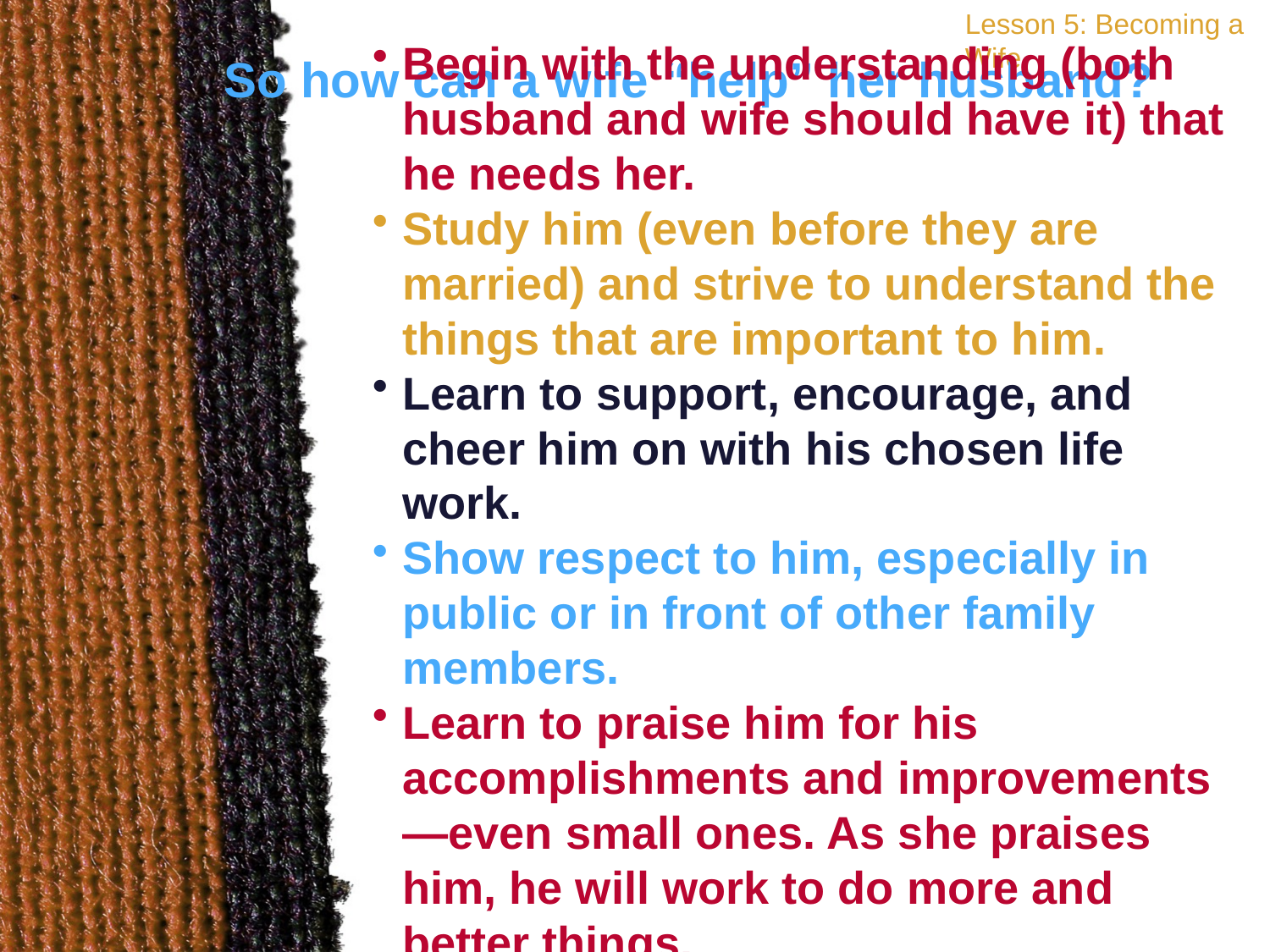

Lesson 5: Becoming a Wife
So how can a wife “help” her husband?
Begin with the understanding (both husband and wife should have it) that he needs her.
Study him (even before they are married) and strive to understand the things that are important to him.
Learn to support, encourage, and cheer him on with his chosen life work.
Show respect to him, especially in public or in front of other family members.
Learn to praise him for his accomplishments and improvements—even small ones. As she praises him, he will work to do more and better things.